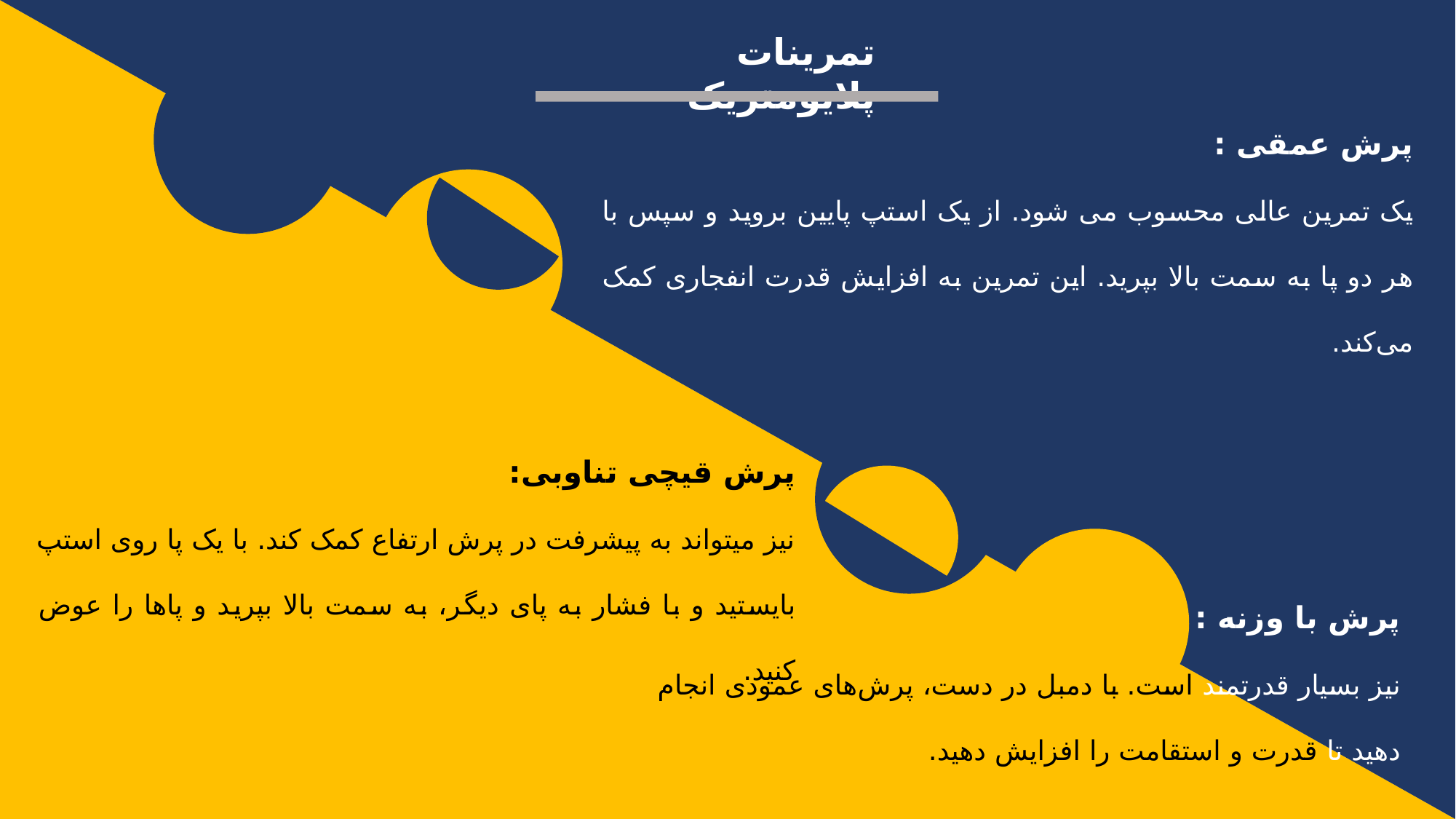

تمرینات پلایومتریک
پرش عمقی :
یک تمرین عالی محسوب می شود. از یک استپ پایین بروید و سپس با هر دو پا به سمت بالا بپرید. این تمرین به افزایش قدرت انفجاری کمک می‌کند.

پرش قیچی تناوبی:
نیز میتواند به پیشرفت در پرش ارتفاع کمک کند. با یک پا روی استپ بایستید و با فشار به پای دیگر، به سمت بالا بپرید و پاها را عوض کنید.

پرش با وزنه :
نیز بسیار قدرتمند است. با دمبل در دست، پرش‌های عمودی انجام دهید تا قدرت و استقامت را افزایش دهید.